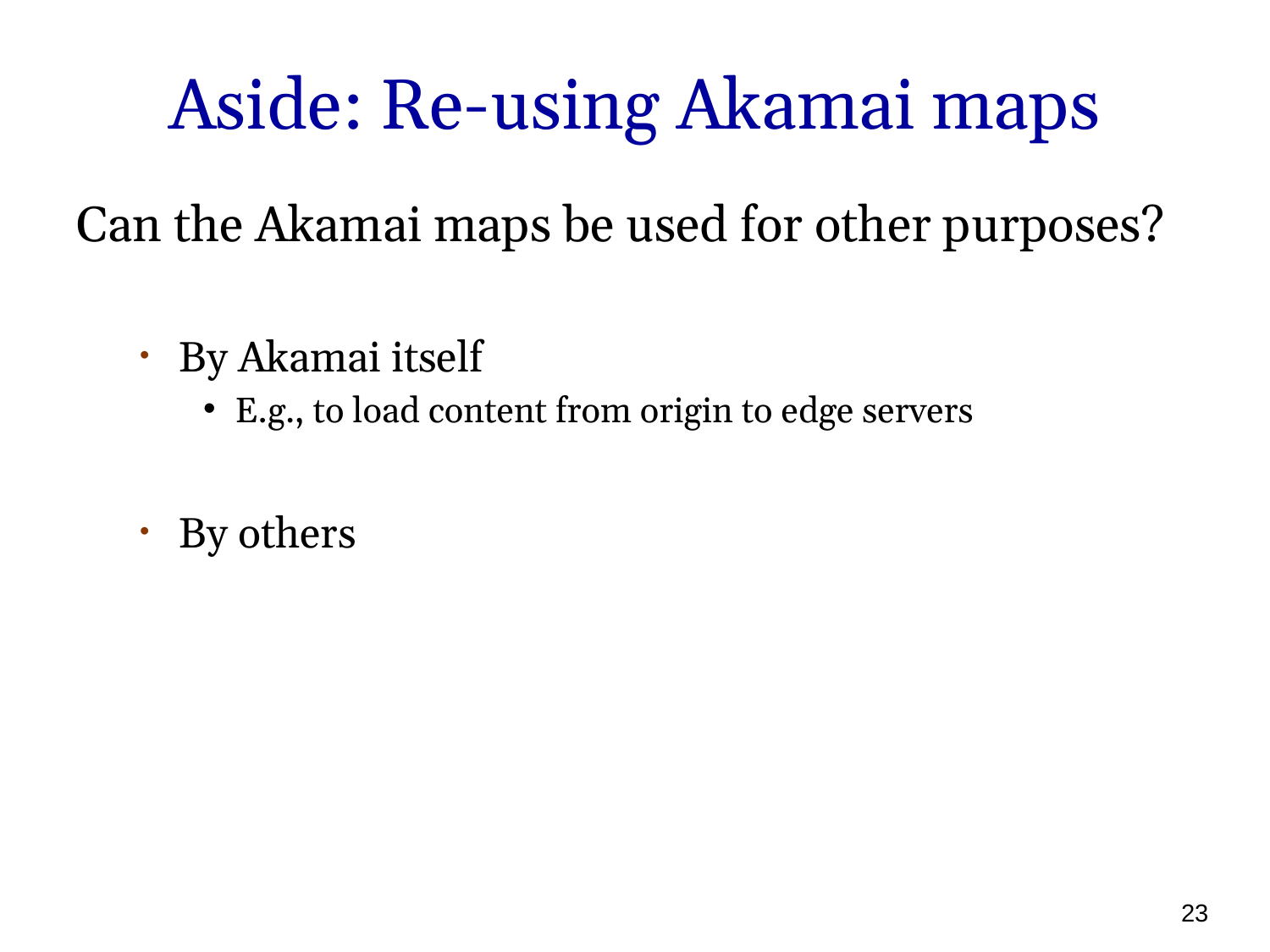

# Aside: Re-using Akamai maps
Can the Akamai maps be used for other purposes?

By Akamai itself
E.g., to load content from origin to edge servers

By others
23